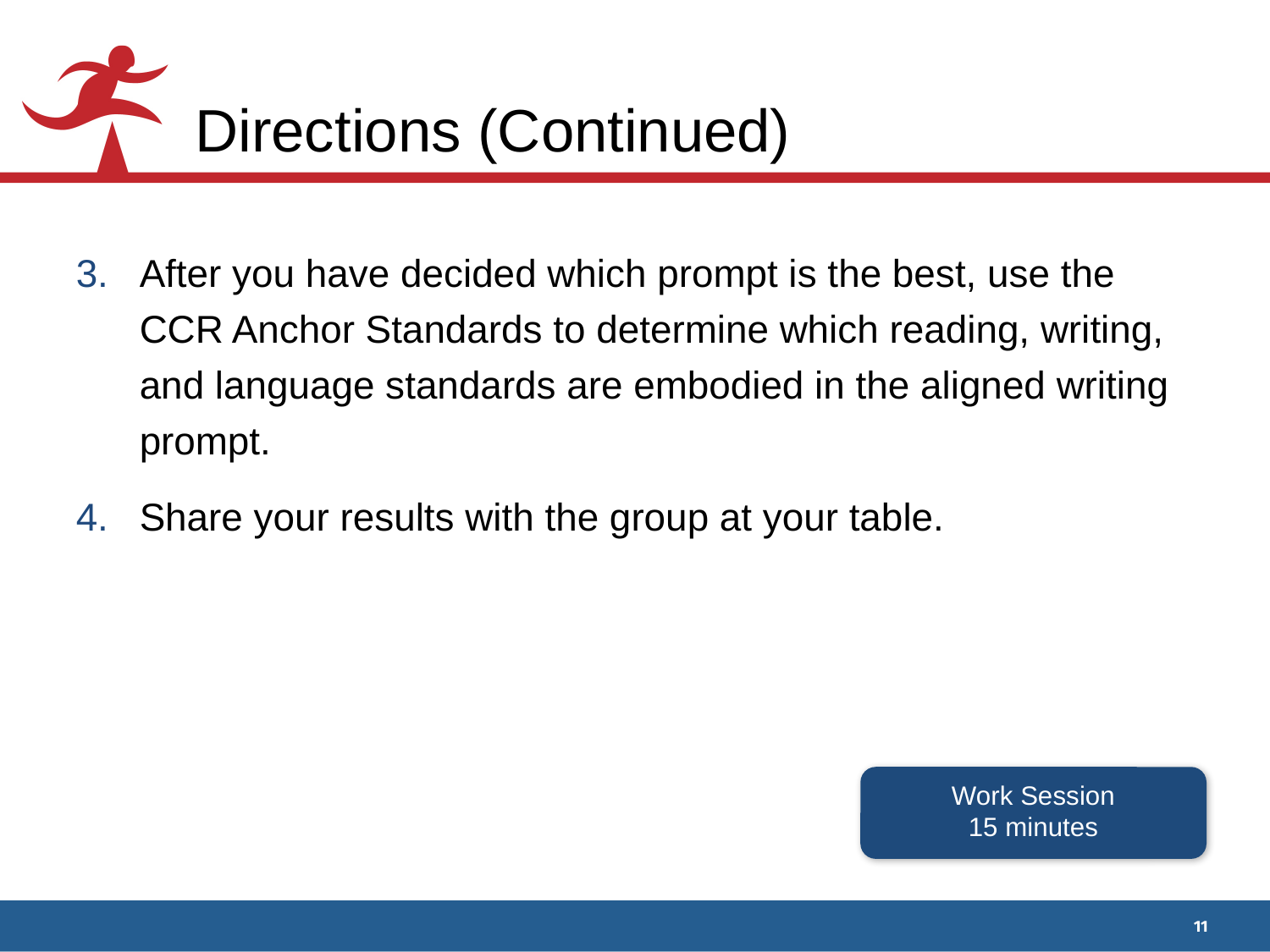

# Directions (Continued)
After you have decided which prompt is the best, use the CCR Anchor Standards to determine which reading, writing, and language standards are embodied in the aligned writing prompt.
Share your results with the group at your table.

Work Session
15 minutes